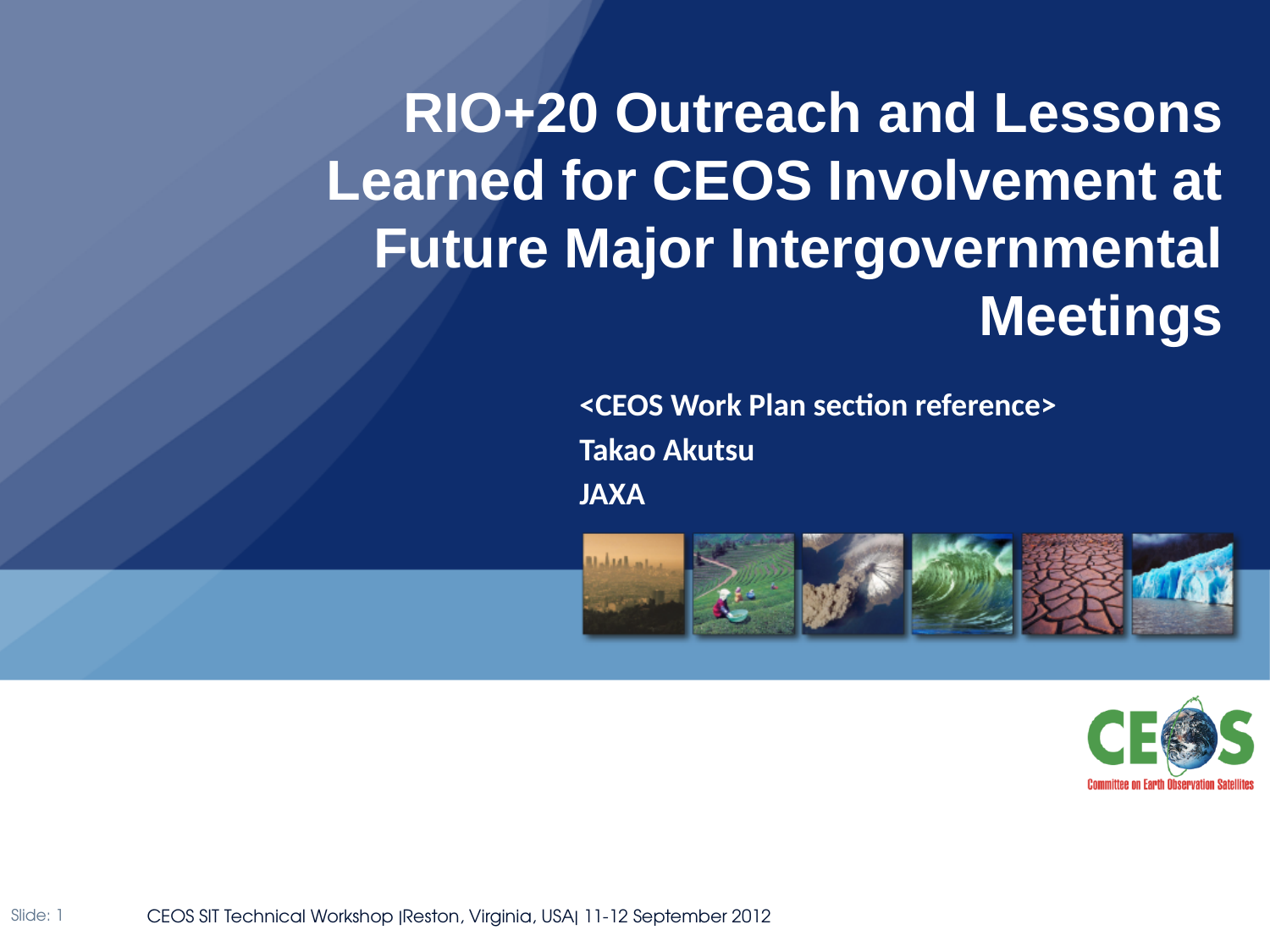

# RIO+20 Outreach and Lessons Learned for CEOS Involvement at Future Major Intergovernmental Meetings
<CEOS Work Plan section reference>
Takao Akutsu
JAXA